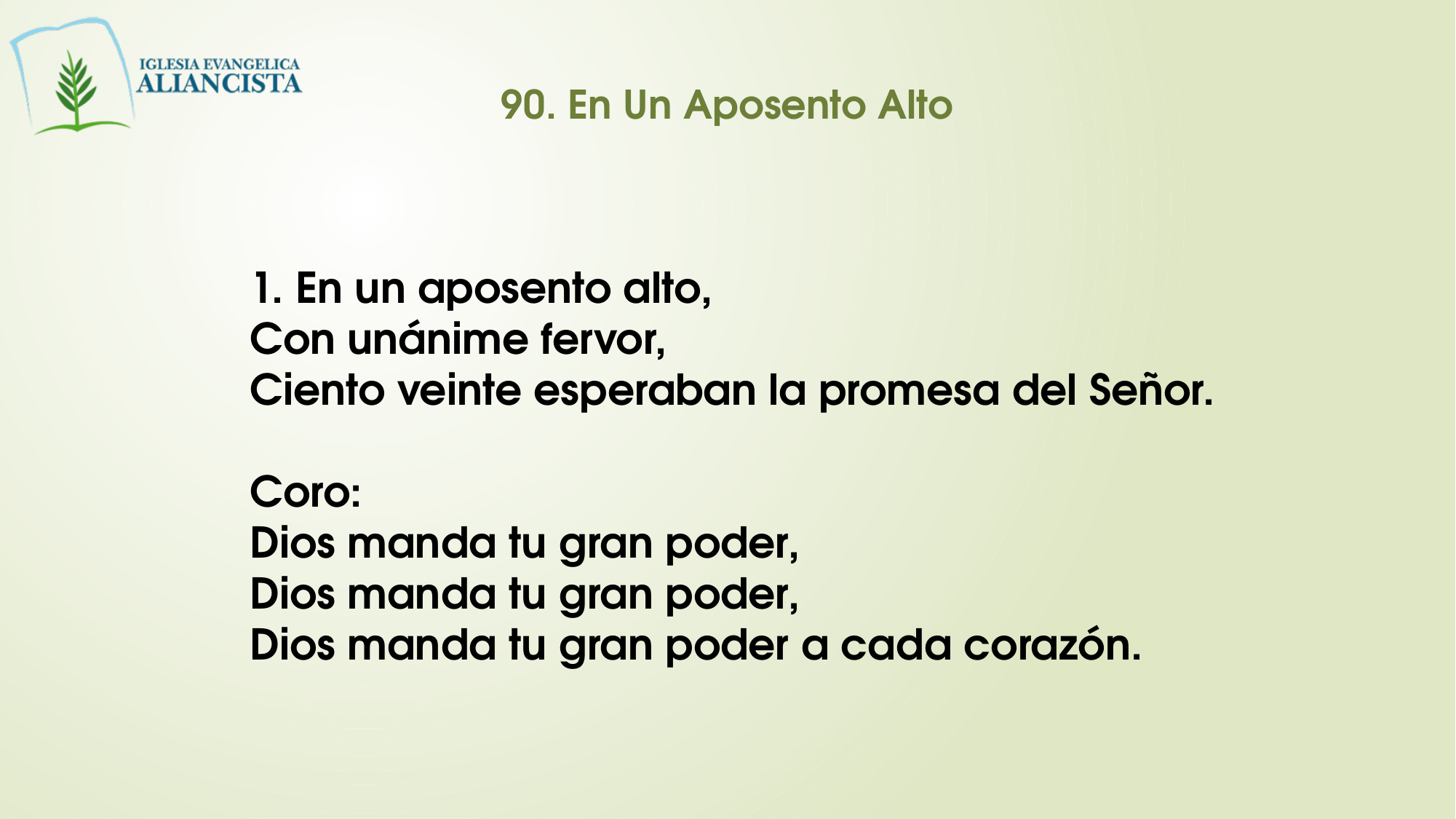

90. En Un Aposento Alto
1. En un aposento alto,
Con unánime fervor,
Ciento veinte esperaban la promesa del Señor.

Coro:
Dios manda tu gran poder,
Dios manda tu gran poder,
Dios manda tu gran poder a cada corazón.